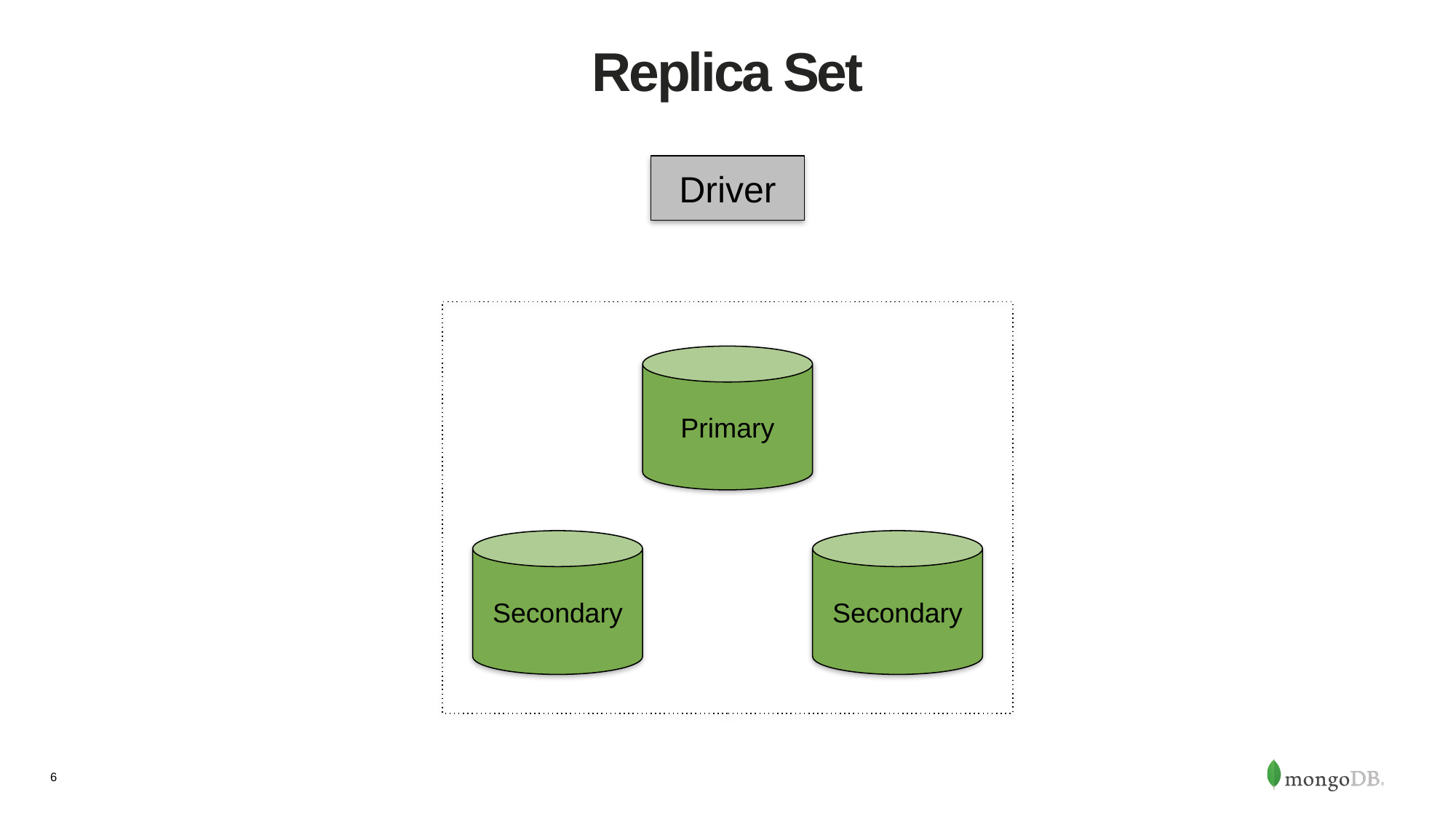

# Replica Set
Driver

Primary
Secondary
Secondary